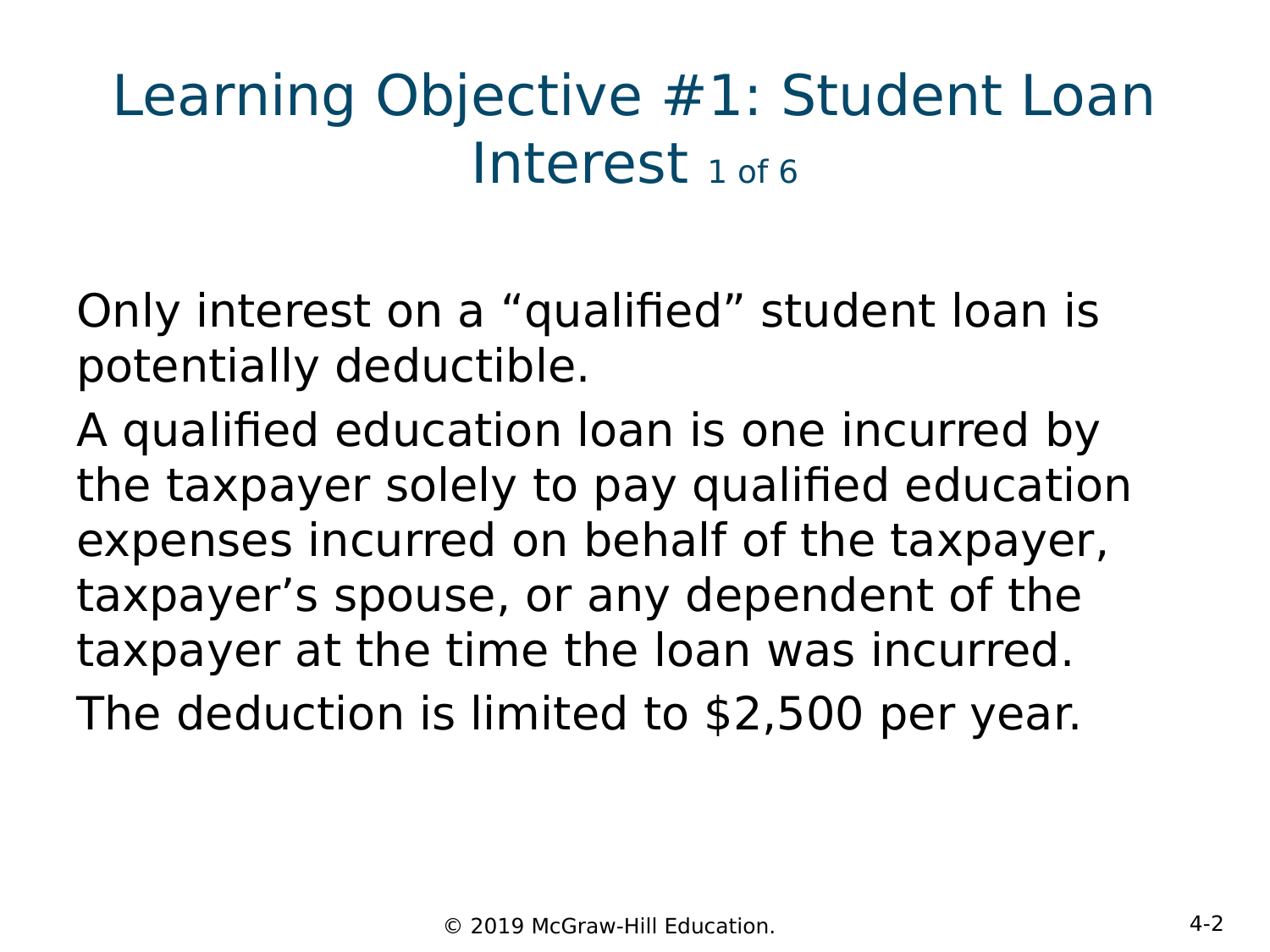

# Learning Objective #1: Student Loan Interest 1 of 6
Only interest on a “qualified” student loan is potentially deductible.
A qualified education loan is one incurred by the taxpayer solely to pay qualified education expenses incurred on behalf of the taxpayer, taxpayer’s spouse, or any dependent of the taxpayer at the time the loan was incurred.
The deduction is limited to $2,500 per year.